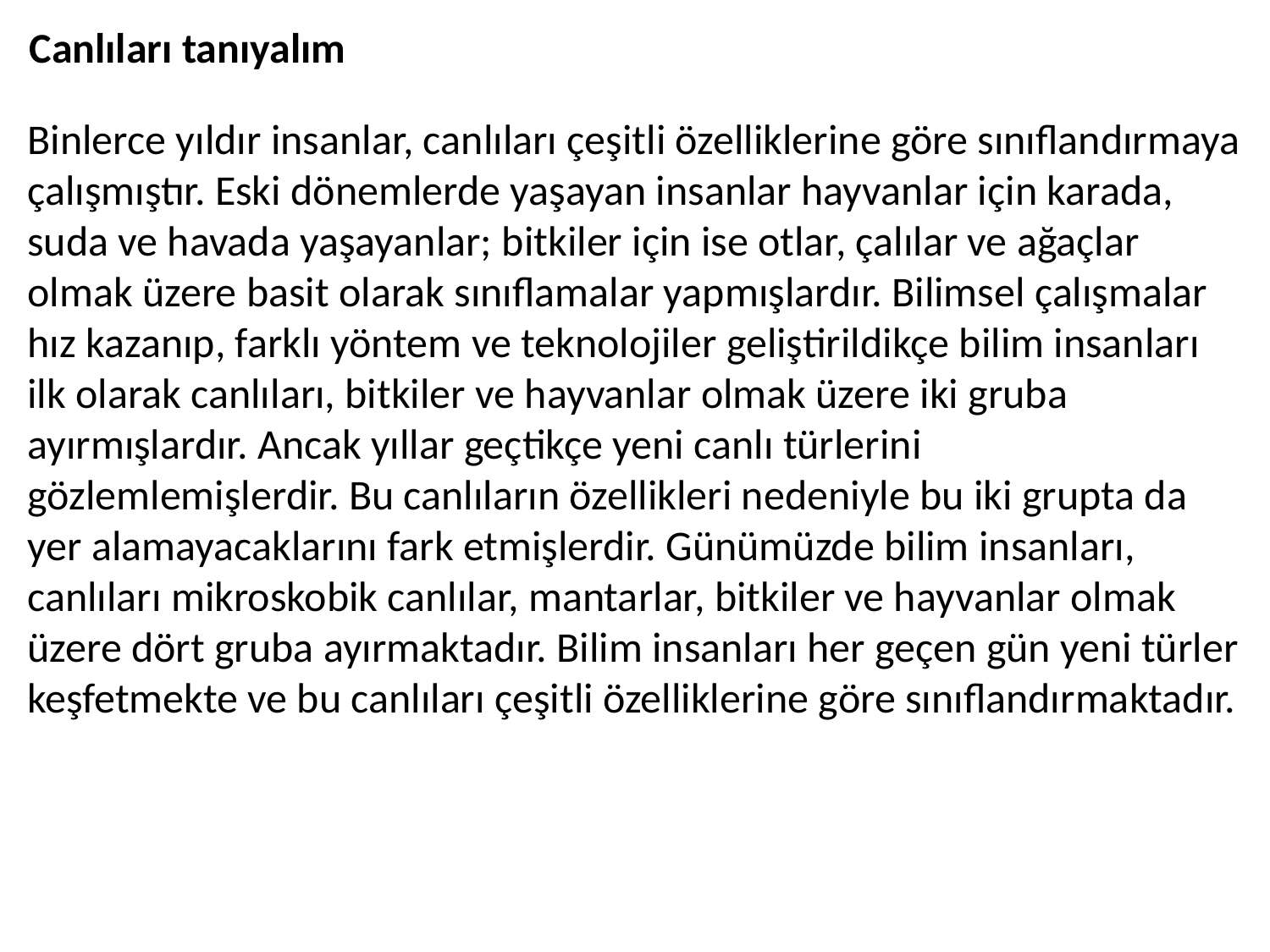

Canlıları tanıyalım
Binlerce yıldır insanlar, canlıları çeşitli özelliklerine göre sınıflandırmaya çalışmıştır. Eski dönemlerde yaşayan insanlar hayvanlar için karada, suda ve havada yaşayanlar; bitkiler için ise otlar, çalılar ve ağaçlar olmak üzere basit olarak sınıflamalar yapmışlardır. Bilimsel çalışmalar
hız kazanıp, farklı yöntem ve teknolojiler geliştirildikçe bilim insanları ilk olarak canlıları, bitkiler ve hayvanlar olmak üzere iki gruba ayırmışlardır. Ancak yıllar geçtikçe yeni canlı türlerini gözlemlemişlerdir. Bu canlıların özellikleri nedeniyle bu iki grupta da yer alamayacaklarını fark etmişlerdir. Günümüzde bilim insanları, canlıları mikroskobik canlılar, mantarlar, bitkiler ve hayvanlar olmak üzere dört gruba ayırmaktadır. Bilim insanları her geçen gün yeni türler keşfetmekte ve bu canlıları çeşitli özelliklerine göre sınıflandırmaktadır.